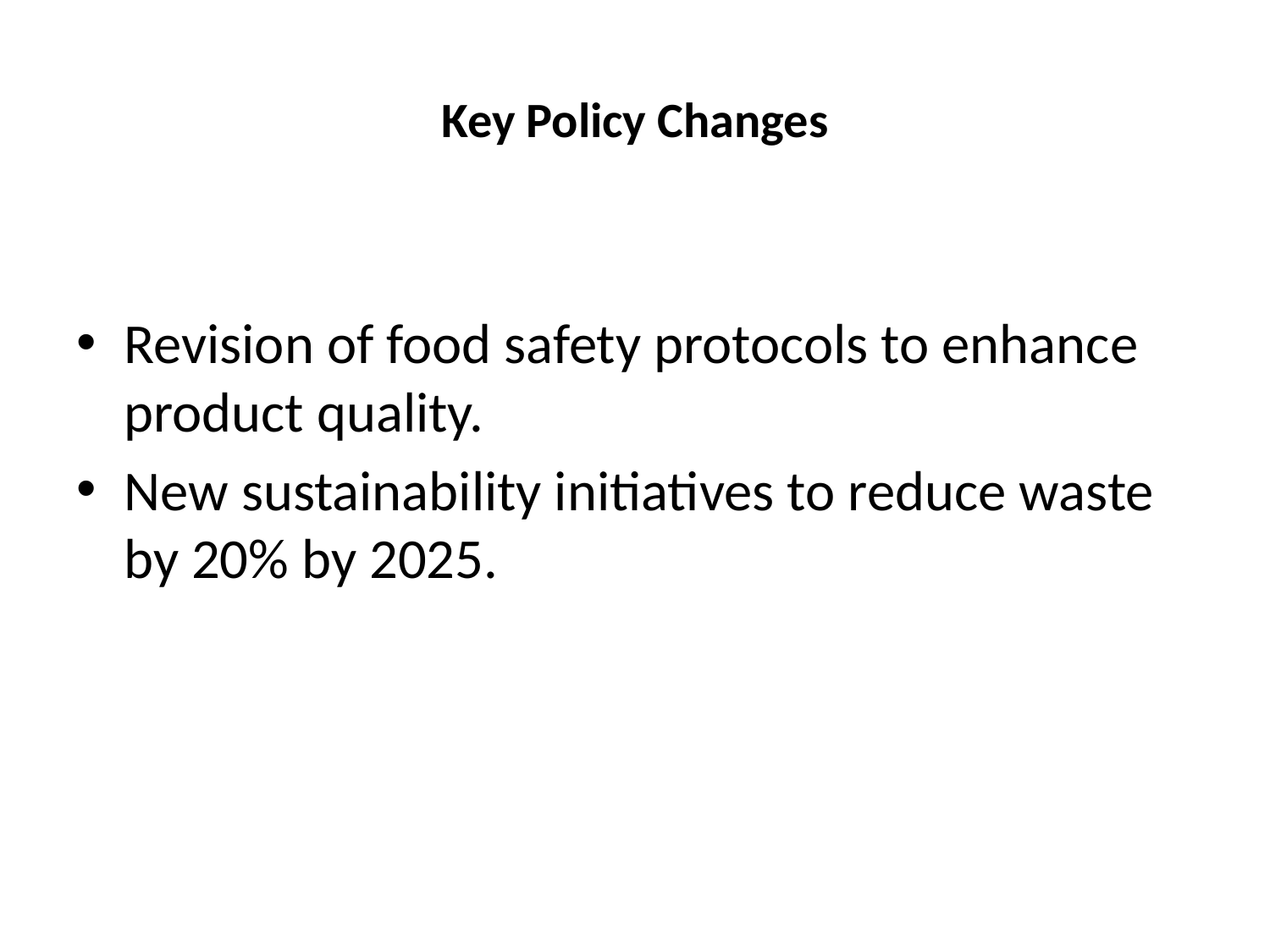

# Key Policy Changes

Revision of food safety protocols to enhance product quality.
New sustainability initiatives to reduce waste by 20% by 2025.